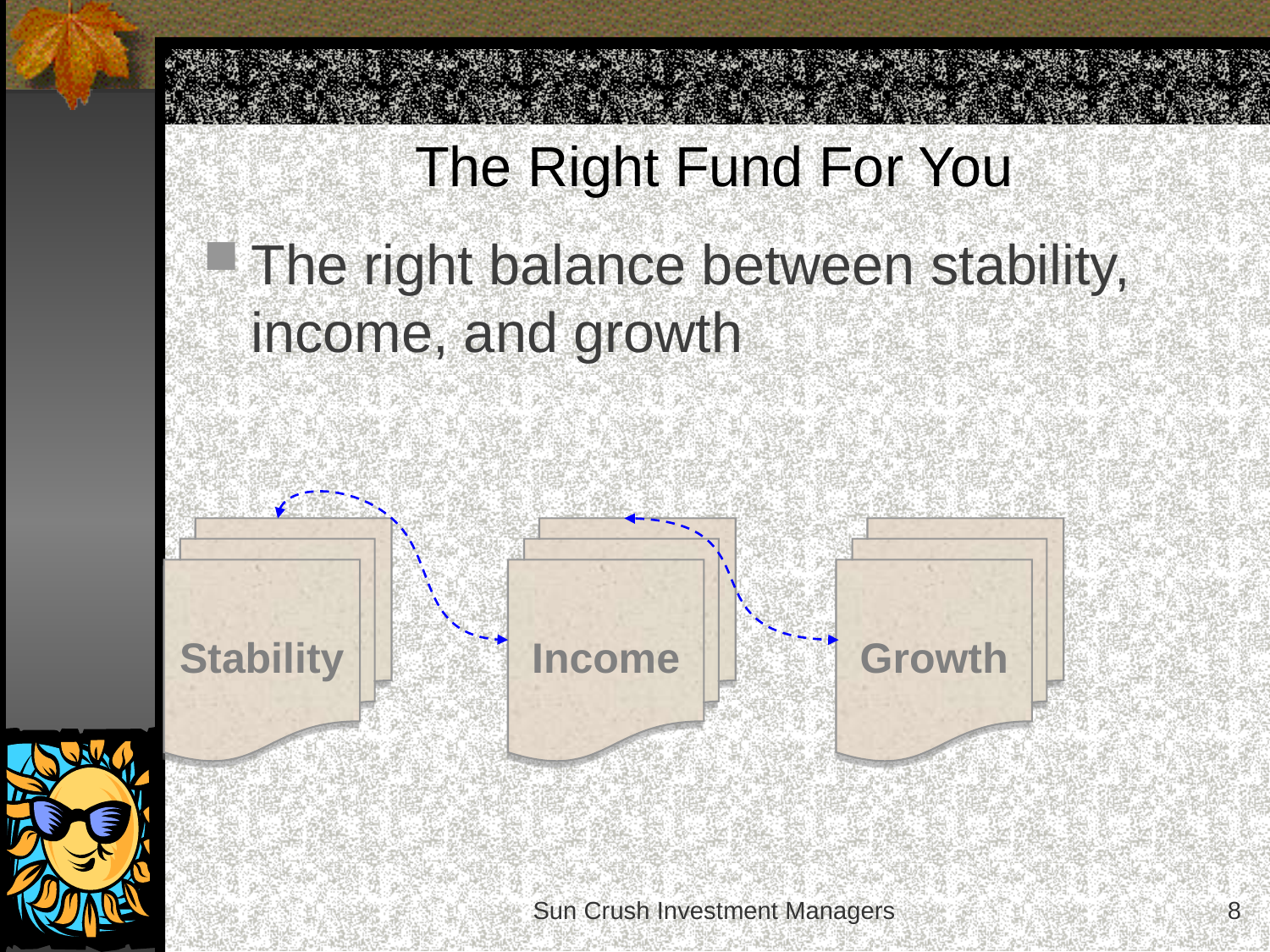

# The Right Fund For You
The right balance between stability, income, and growth
Stability
Income
Growth
Sun Crush Investment Managers
8